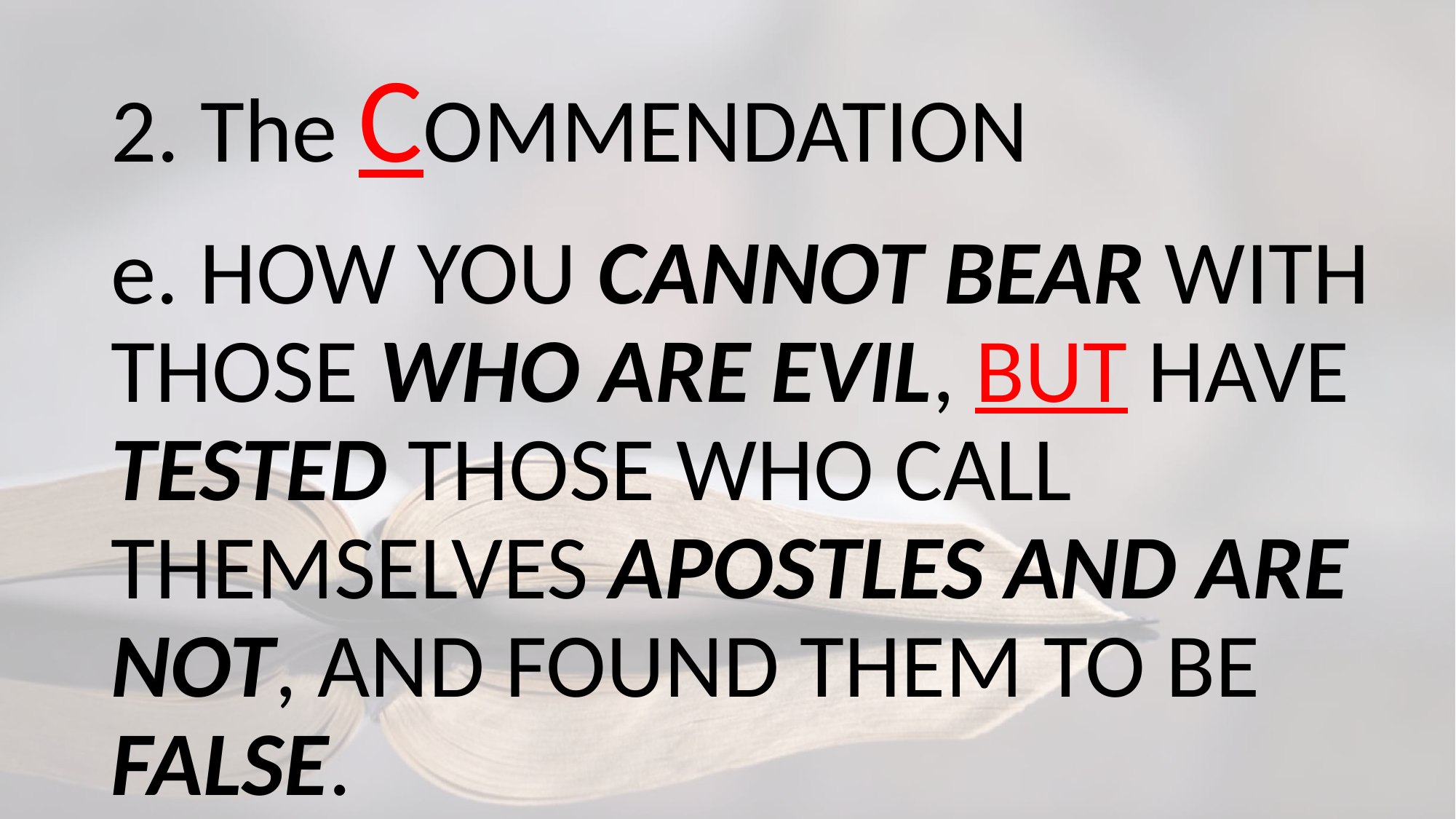

# 2. The COMMENDATION
e. HOW YOU CANNOT BEAR WITH THOSE WHO ARE EVIL, BUT HAVE TESTED THOSE WHO CALL THEMSELVES APOSTLES AND ARE NOT, AND FOUND THEM TO BE FALSE.